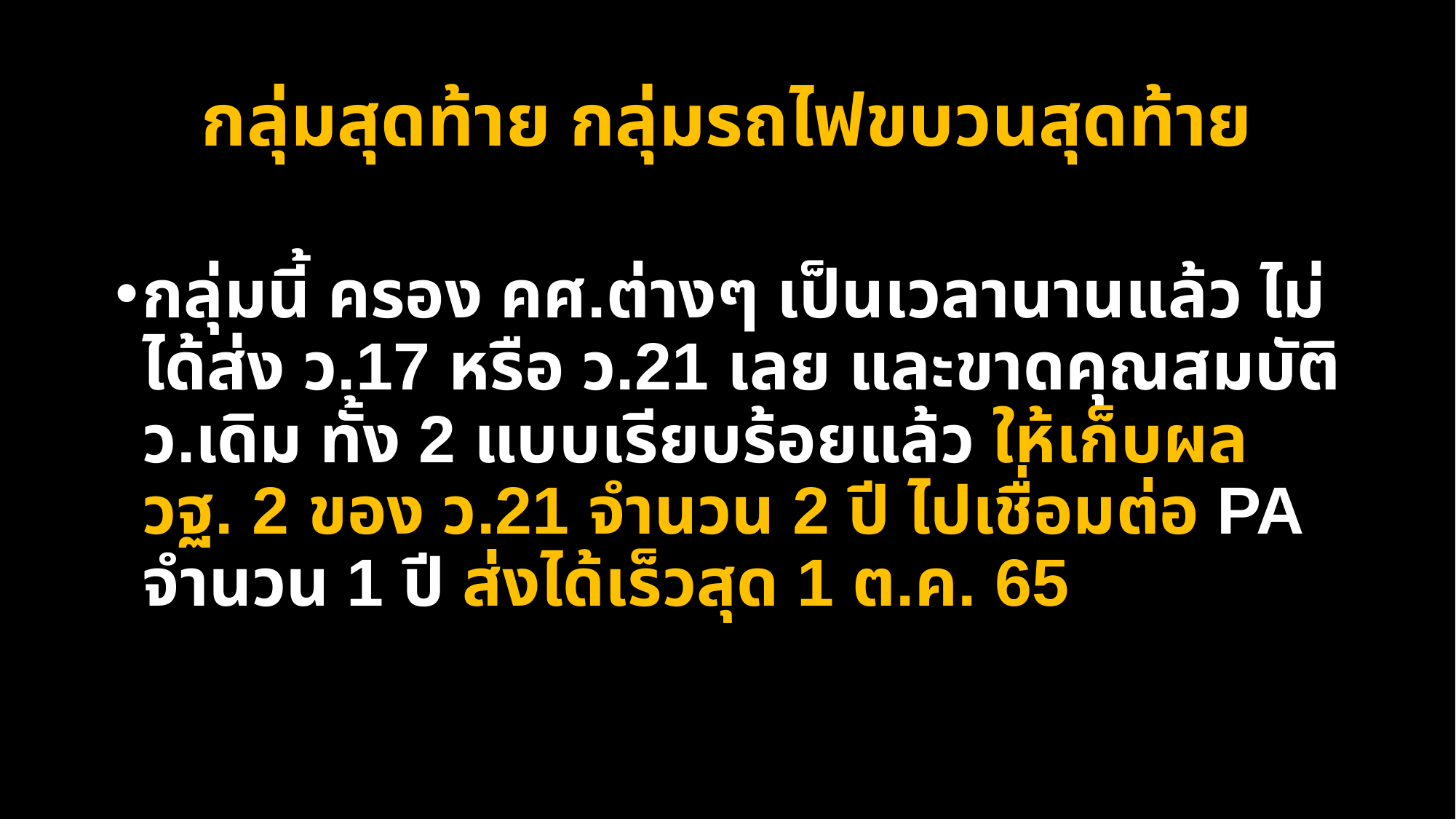

# กลุ่มสุดท้าย กลุ่มรถไฟขบวนสุดท้าย
กลุ่มนี้ ครอง คศ.ต่างๆ เป็นเวลานานแล้ว ไม่ได้ส่ง ว.17 หรือ ว.21 เลย และขาดคุณสมบัติ ว.เดิม ทั้ง 2 แบบเรียบร้อยแล้ว ให้เก็บผล วฐ. 2 ของ ว.21 จำนวน 2 ปี ไปเชื่อมต่อ PA จำนวน 1 ปี ส่งได้เร็วสุด 1 ต.ค. 65